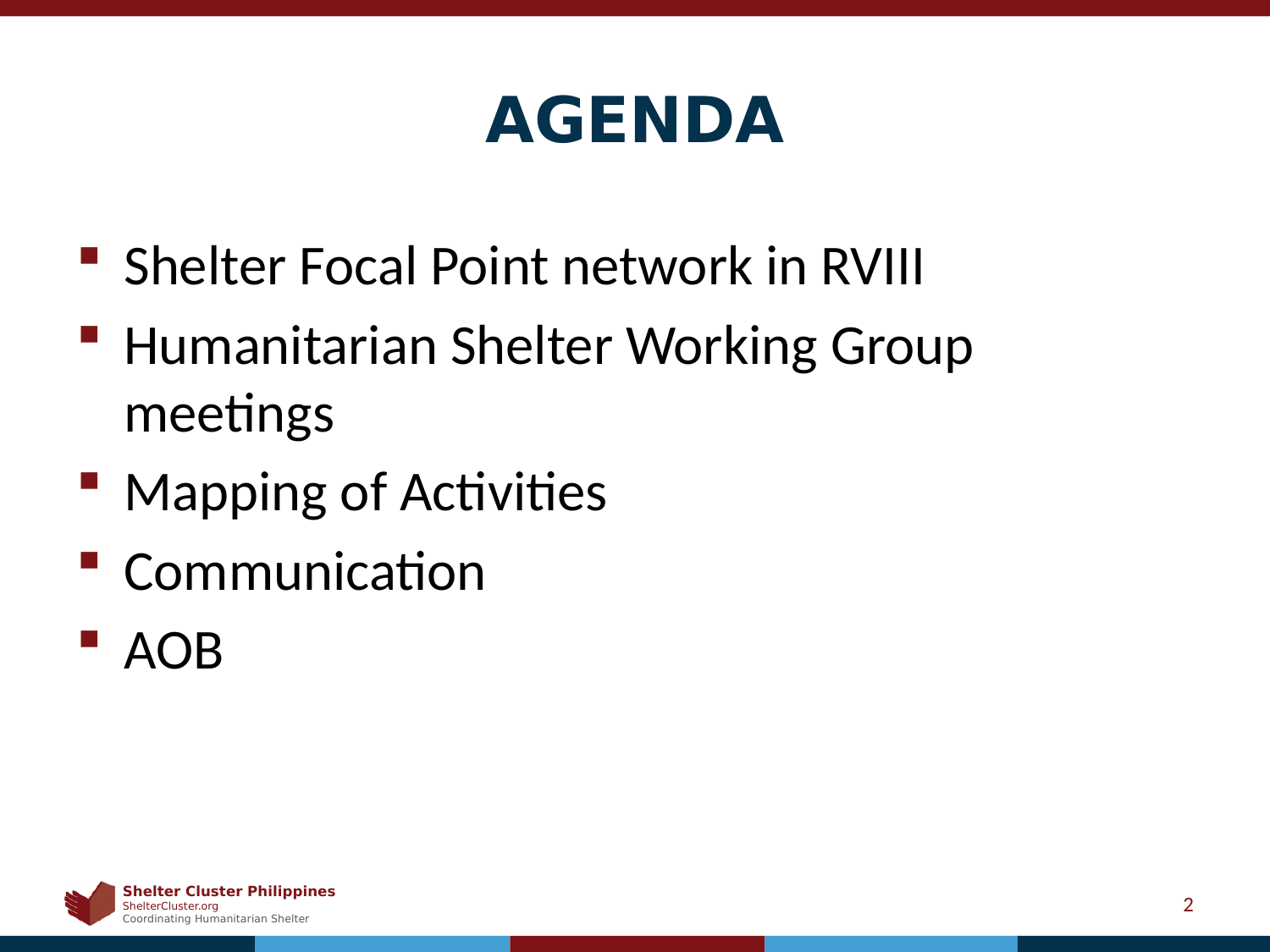

# AGENDA
Shelter Focal Point network in RVIII
Humanitarian Shelter Working Group meetings
Mapping of Activities
Communication
AOB

2